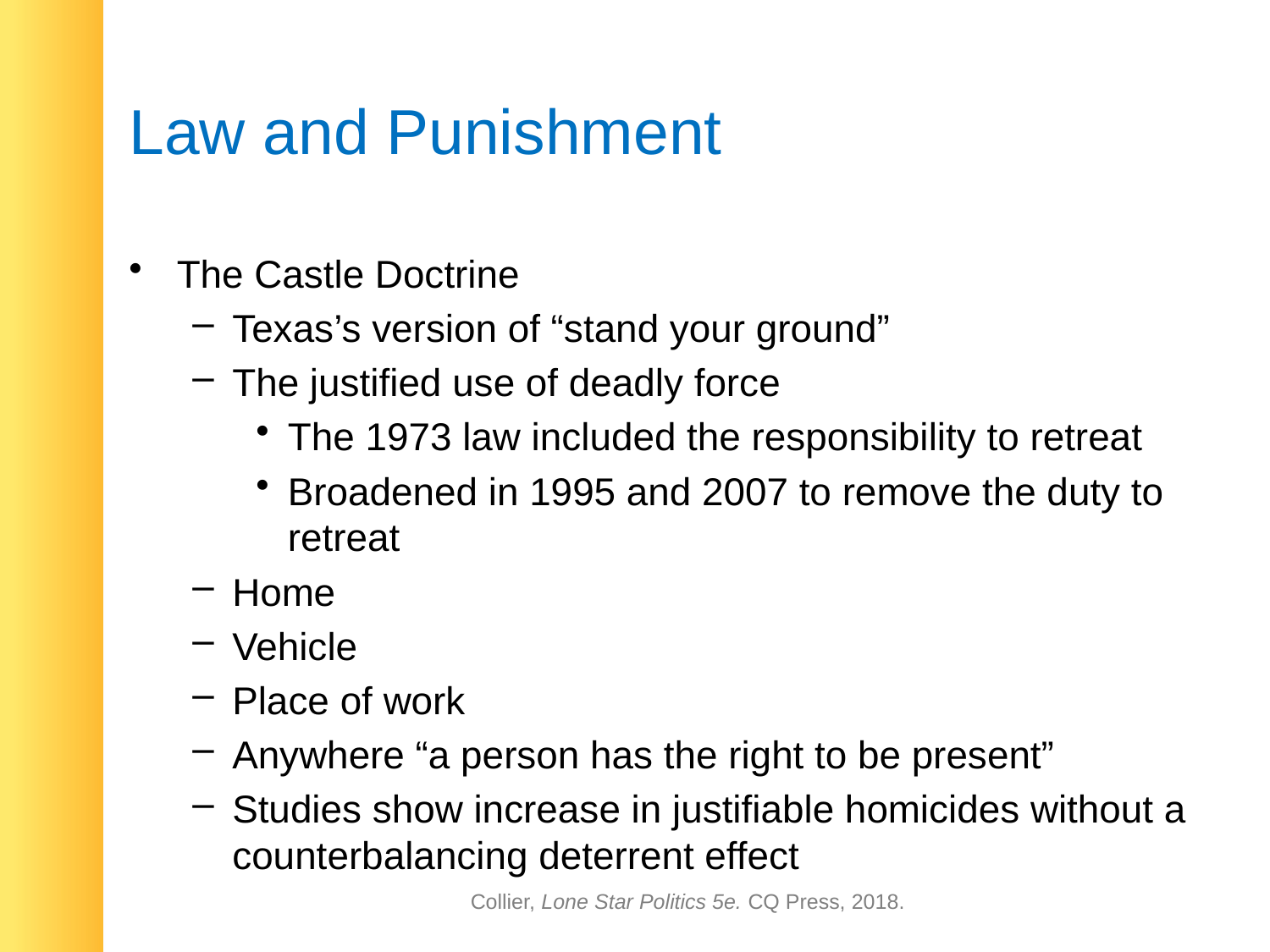

# Law and Punishment
The Castle Doctrine
Texas’s version of “stand your ground”
The justified use of deadly force
The 1973 law included the responsibility to retreat
Broadened in 1995 and 2007 to remove the duty to retreat
Home
Vehicle
Place of work
Anywhere “a person has the right to be present”
Studies show increase in justifiable homicides without a counterbalancing deterrent effect
Collier, Lone Star Politics 5e. CQ Press, 2018.